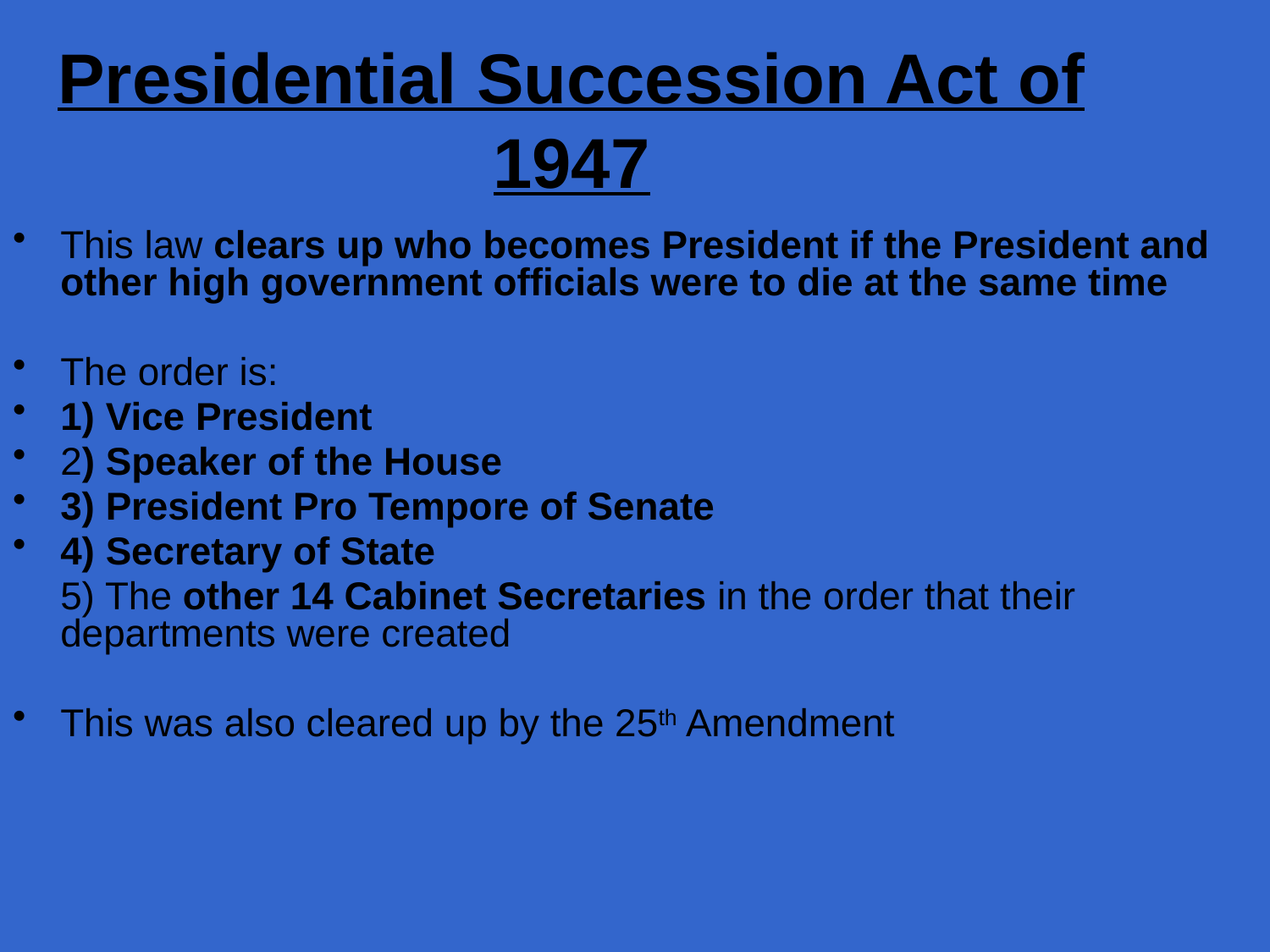

Presidential Succession Act of 1947
This law clears up who becomes President if the President and other high government officials were to die at the same time

The order is:
1) Vice President
2) Speaker of the House
3) President Pro Tempore of Senate
4) Secretary of State
	5) The other 14 Cabinet Secretaries in the order that their departments were created

This was also cleared up by the 25th Amendment